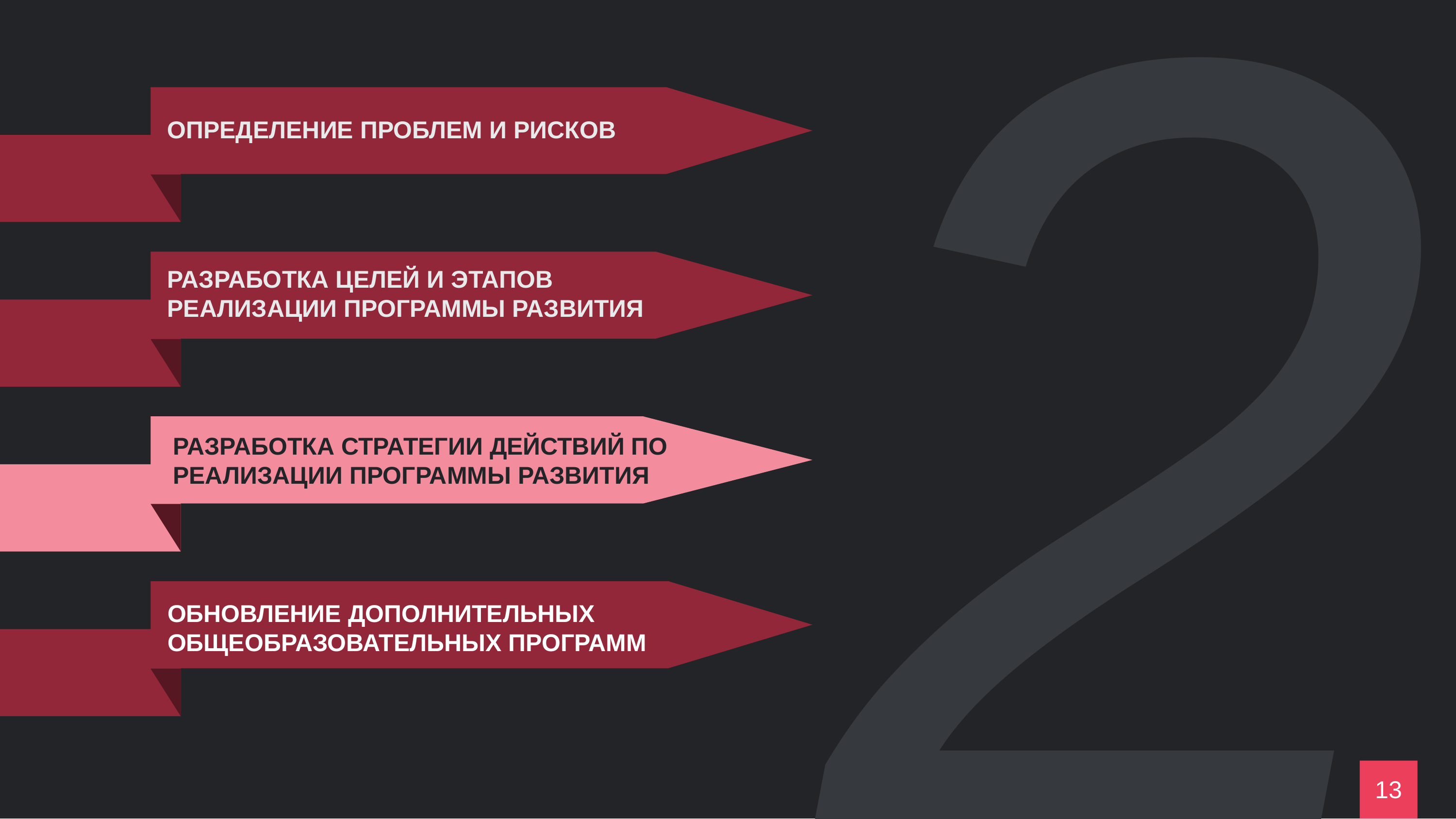

2

ОПРЕДЕЛЕНИЕ ПРОБЛЕМ И РИСКОВ

РАЗРАБОТКА ЦЕЛЕЙ И ЭТАПОВ РЕАЛИЗАЦИИ ПРОГРАММЫ РАЗВИТИЯ

РАЗРАБОТКА СТРАТЕГИИ ДЕЙСТВИЙ ПО РЕАЛИЗАЦИИ ПРОГРАММЫ РАЗВИТИЯ

ОБНОВЛЕНИЕ ДОПОЛНИТЕЛЬНЫХ ОБЩЕОБРАЗОВАТЕЛЬНЫХ ПРОГРАММ

13